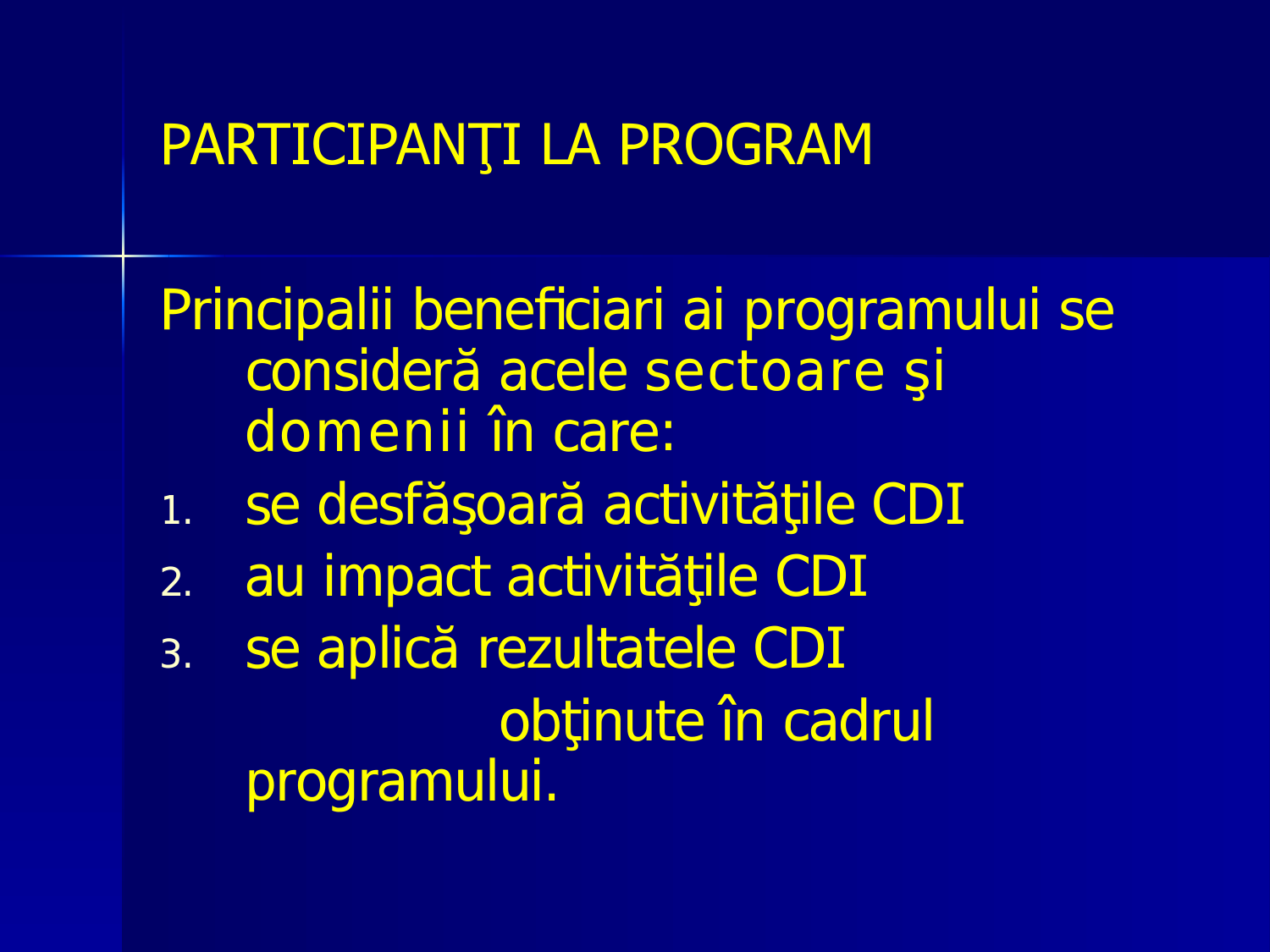

# PARTICIPANŢI LA PROGRAM
Principalii beneficiari ai programului se consideră acele sectoare şi domenii în care:
se desfăşoară activităţile CDI
au impact activităţile CDI
se aplică rezultatele CDI
			obţinute în cadrul programului.